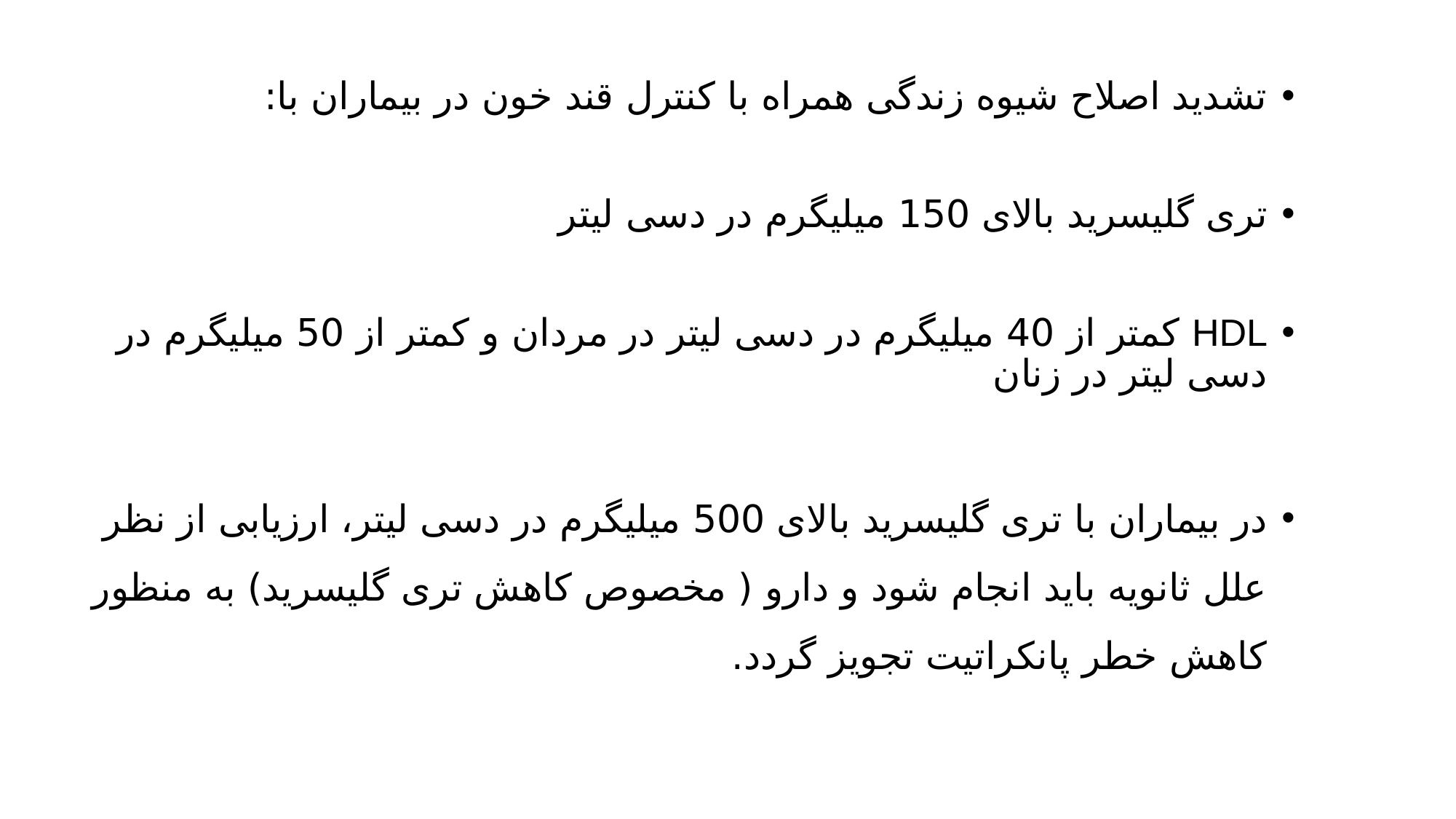

تشدید اصلاح شیوه زندگی همراه با کنترل قند خون در بیماران با:

تری گلیسرید بالای 150 میلیگرم در دسی لیتر

HDL کمتر از 40 میلیگرم در دسی لیتر در مردان و کمتر از 50 میلیگرم در دسی لیتر در زنان

در بیماران با تری گلیسرید بالای 500 میلیگرم در دسی لیتر، ارزیابی از نظر علل ثانویه باید انجام شود و دارو ( مخصوص کاهش تری گلیسرید) به منظور کاهش خطر پانکراتیت تجویز گردد.
American Diabetes Association Standards of Medical Care in Diabetes.
Cardiovascular disease and risk management. Diabetes Care 2017; 40 (Suppl. 1): S75-S87